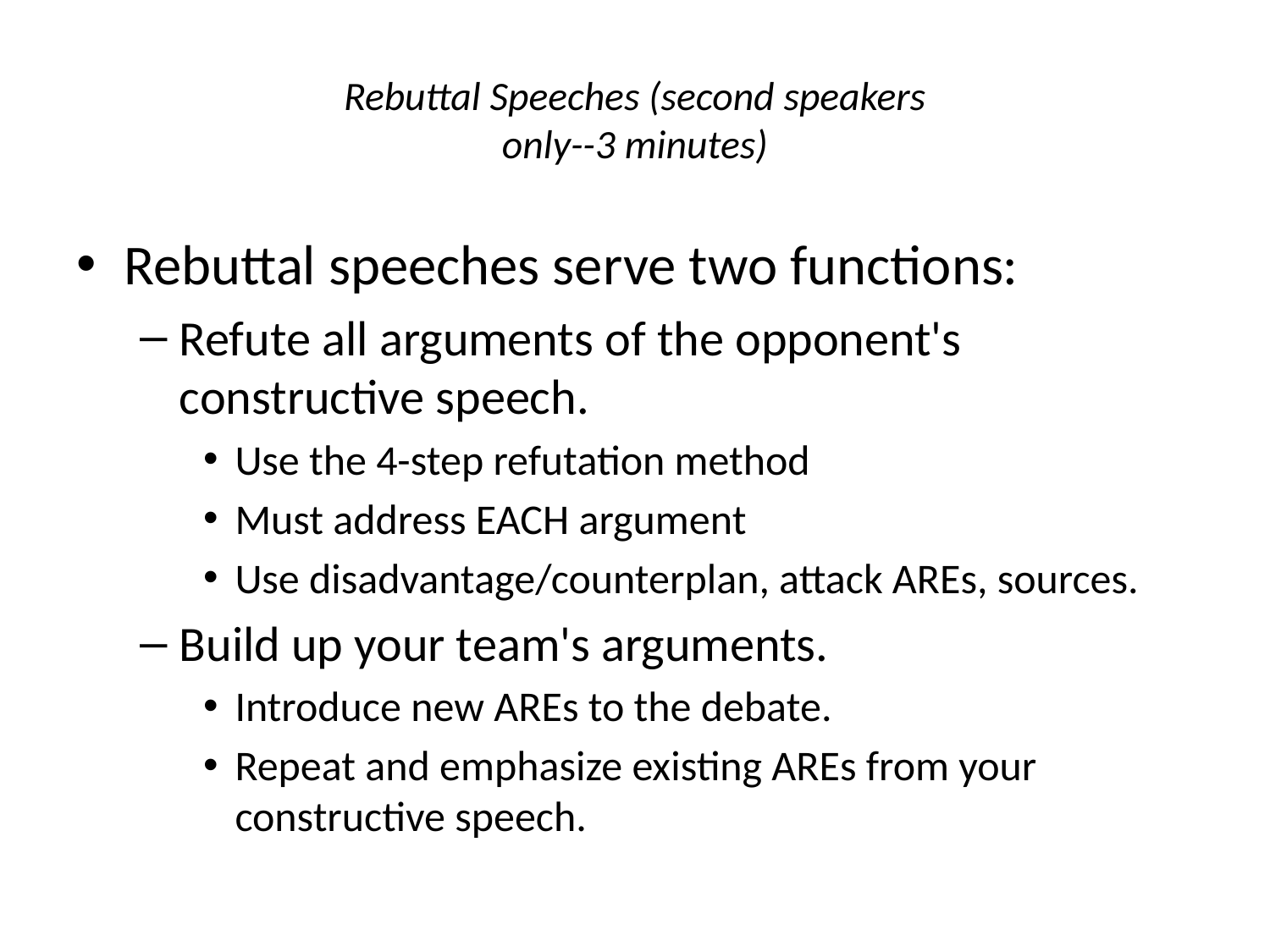

# Rebuttal Speeches (second speakers only--3 minutes)
Rebuttal speeches serve two functions:
Refute all arguments of the opponent's constructive speech.
Use the 4-step refutation method
Must address EACH argument
Use disadvantage/counterplan, attack AREs, sources.
Build up your team's arguments.
Introduce new AREs to the debate.
Repeat and emphasize existing AREs from your constructive speech.